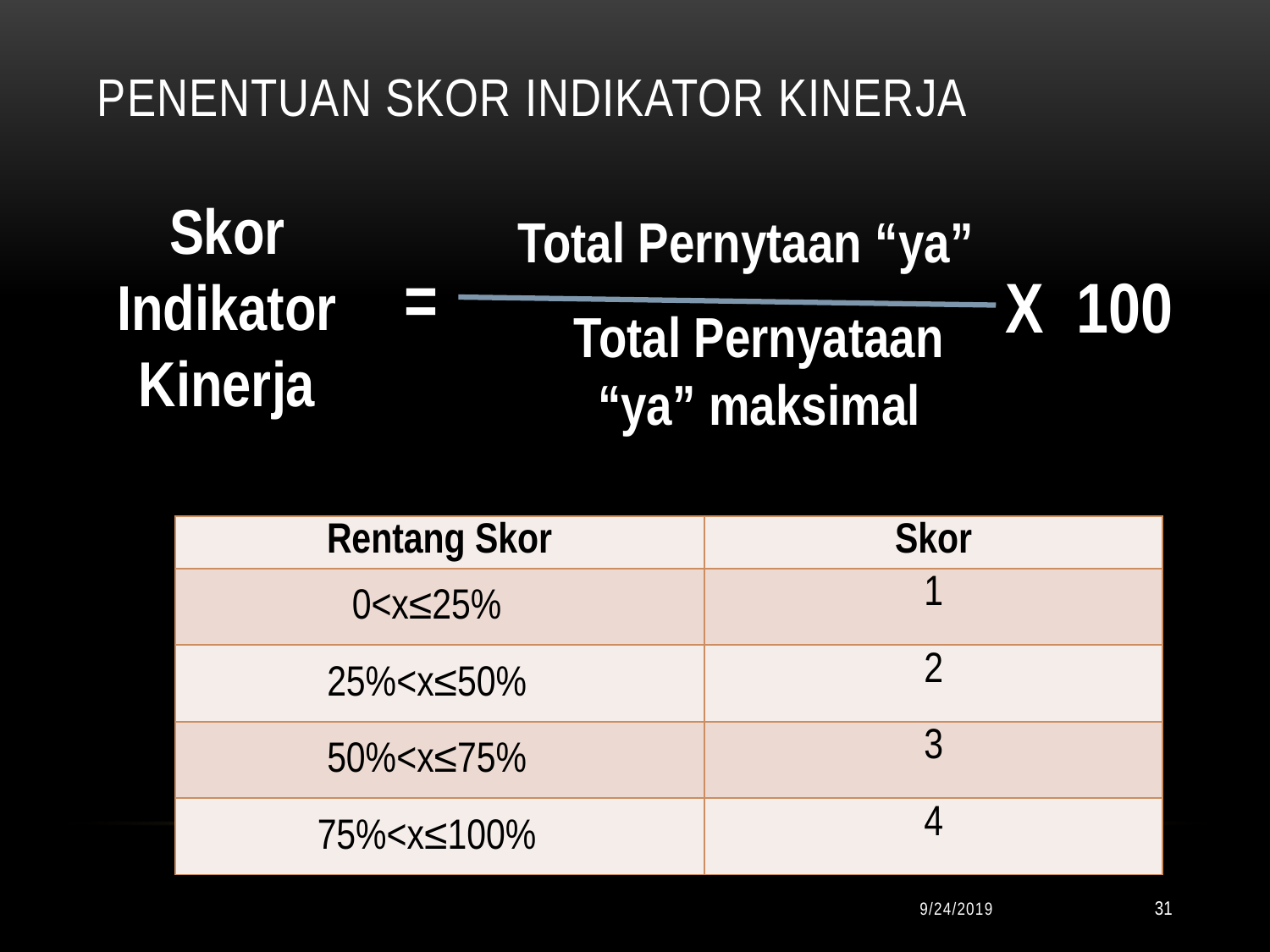

# Penentuan skor indikator kinerja
Total Pernytaan “ya”
Skor Indikator Kinerja
=
X  100
Total Pernyataan “ya” maksimal
| Rentang Skor | Skor |
| --- | --- |
| 0<x≤25% | 1 |
| 25%<x≤50% | 2 |
| 50%<x≤75% | 3 |
| 75%<x≤100% | 4 |
9/24/2019
31